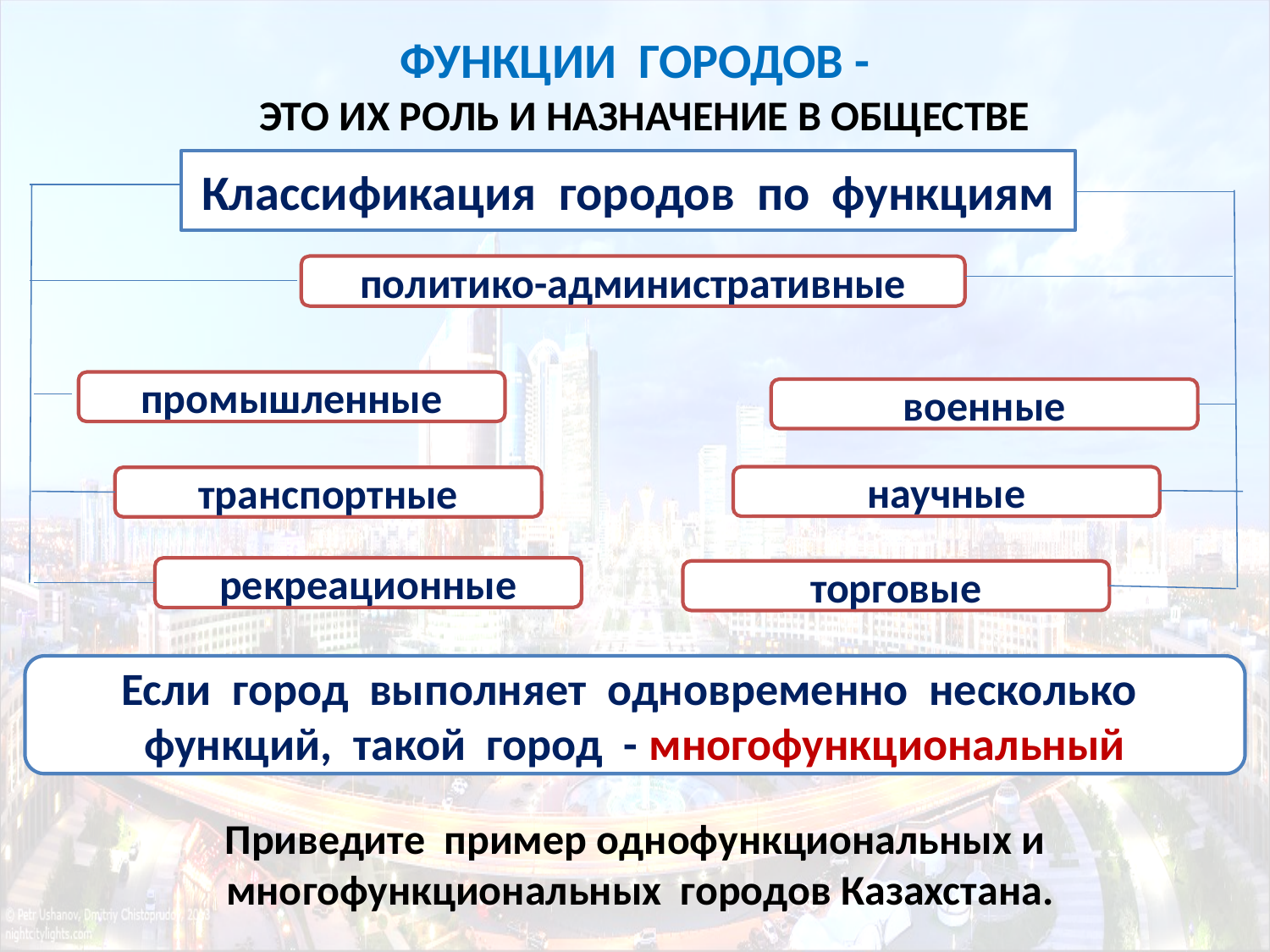

ФУНКЦИИ  ГОРОДОВ -
  ЭТО ИХ РОЛЬ И НАЗНАЧЕНИЕ В ОБЩЕСТВЕ
Классификация  городов  по  функциям
политико-административные
промышленные
военные
научные
транспортные
рекреационные
торговые
Если  город  выполняет  одновременно  несколько  функций,  такой  город  - многофункциональный
Приведите  пример однофункциональных и  многофункциональных  городов Казахстана.